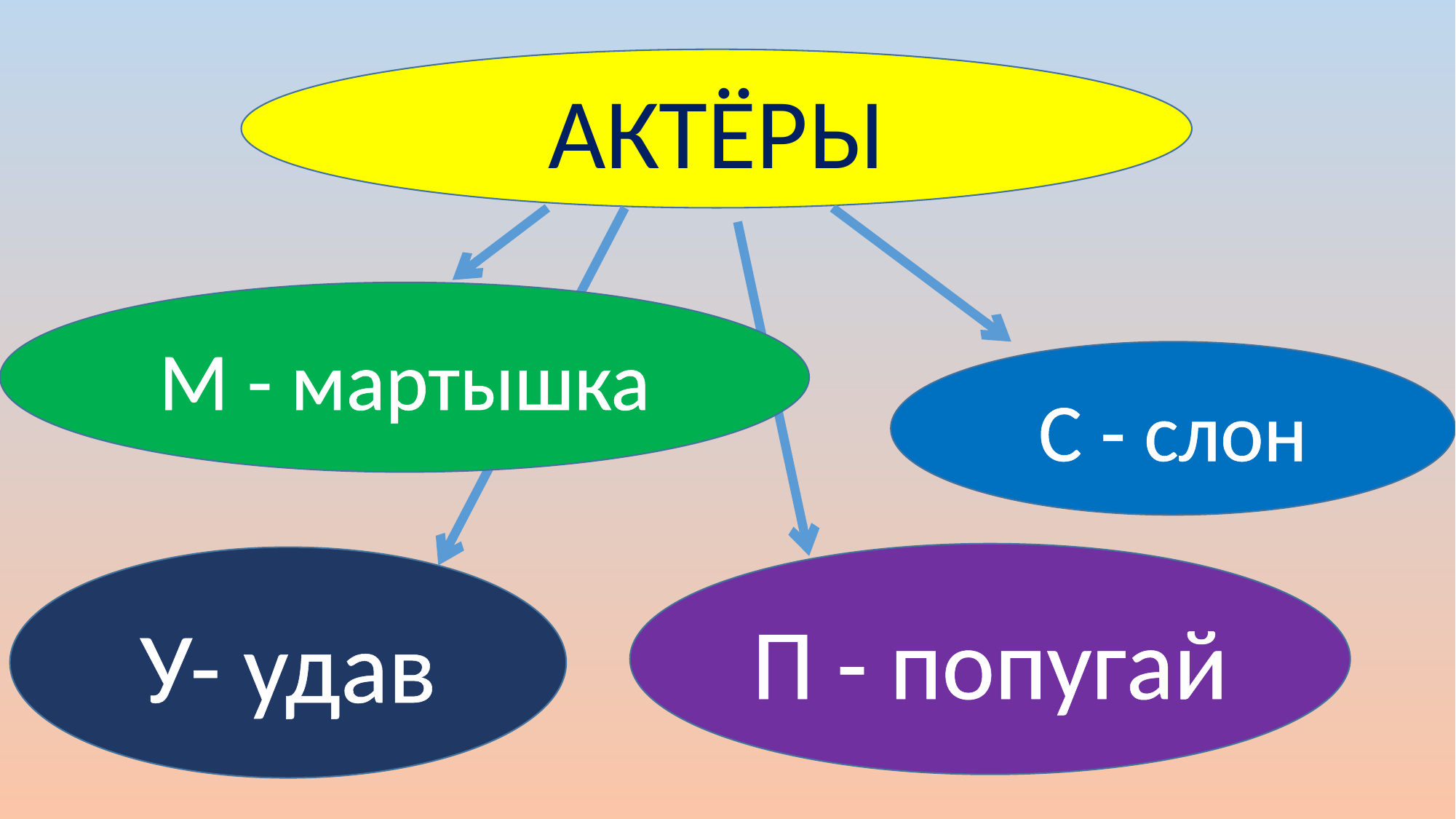

АКТЁРЫ
М - мартышка
С - слон
П - попугай
У- удав